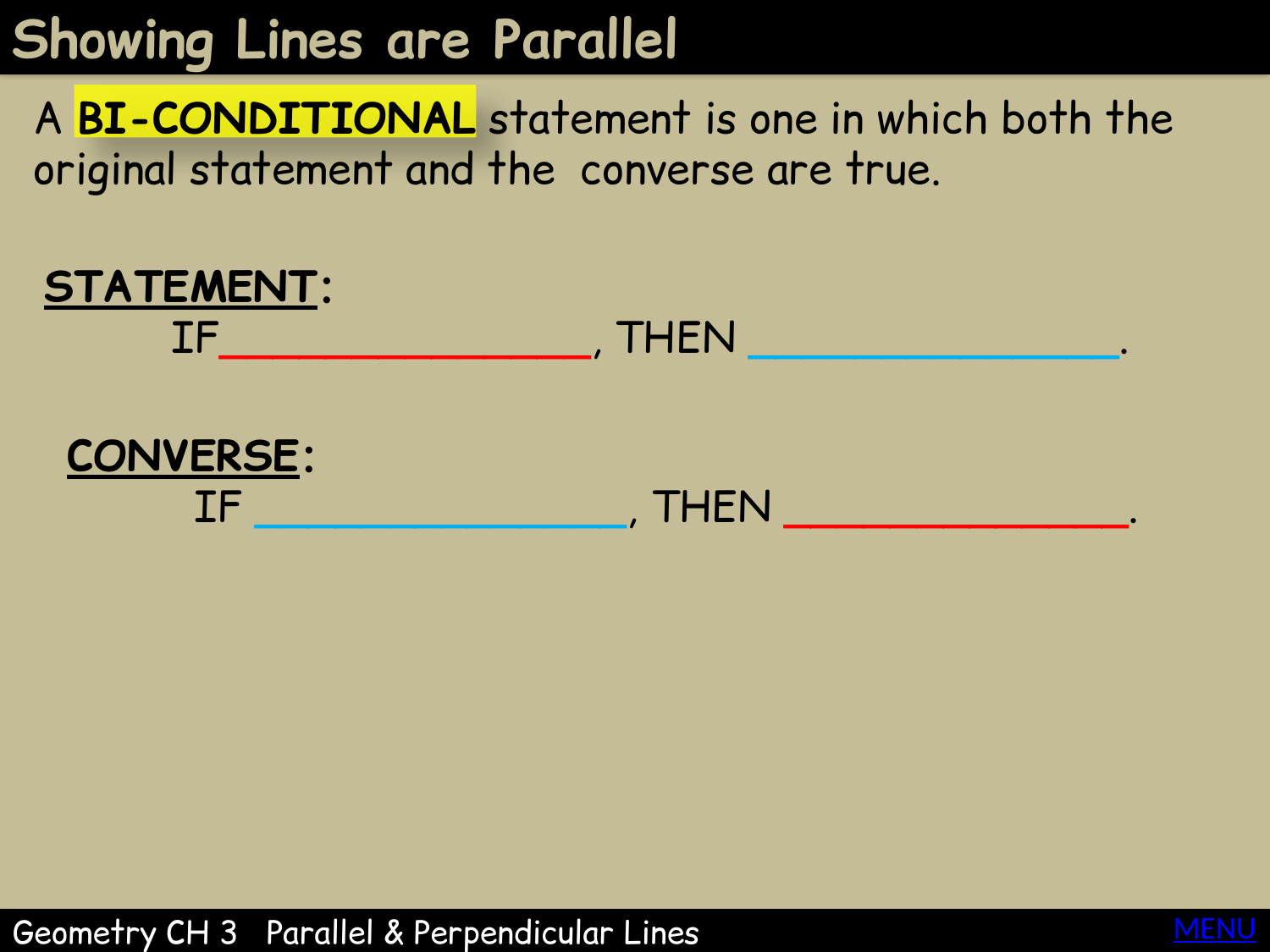

Showing Lines are Parallel
A BI-CONDITIONAL statement is one in which both the original statement and the  converse are true.

STATEMENT:
	IF______________, THEN ______________.
CONVERSE:
	IF ______________, THEN _____________.
MENU
Geometry CH 3	Parallel & Perpendicular Lines